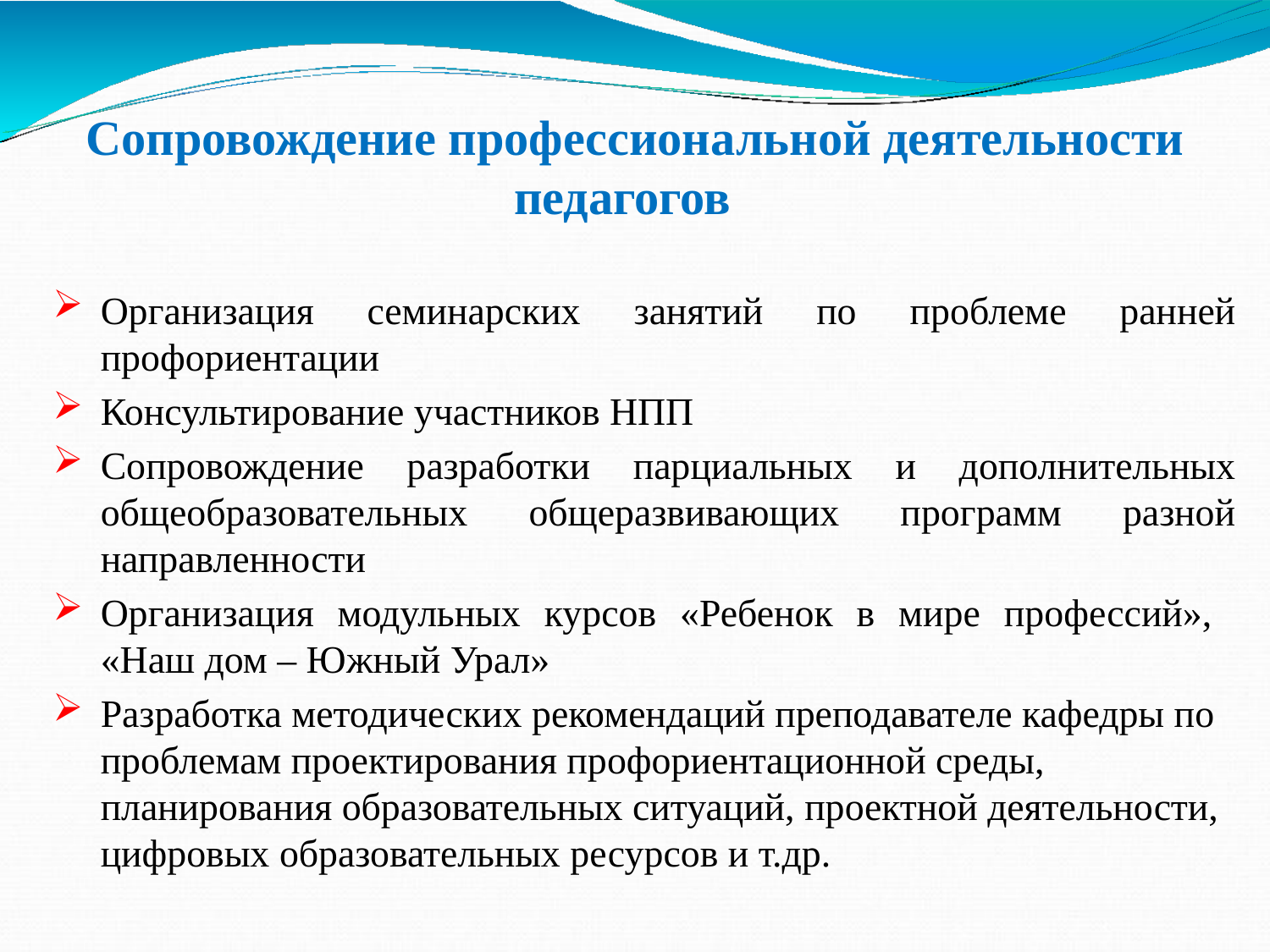

# Сопровождение профессиональной деятельности педагогов
Организация семинарских занятий по проблеме ранней профориентации
Консультирование участников НПП
Сопровождение разработки парциальных и дополнительных общеобразовательных общеразвивающих программ разной направленности
Организация модульных курсов «Ребенок в мире профессий»,  «Наш дом – Южный Урал»
Разработка методических рекомендаций преподавателе кафедры по проблемам проектирования профориентационной среды, планирования образовательных ситуаций, проектной деятельности, цифровых образовательных ресурсов и т.др.